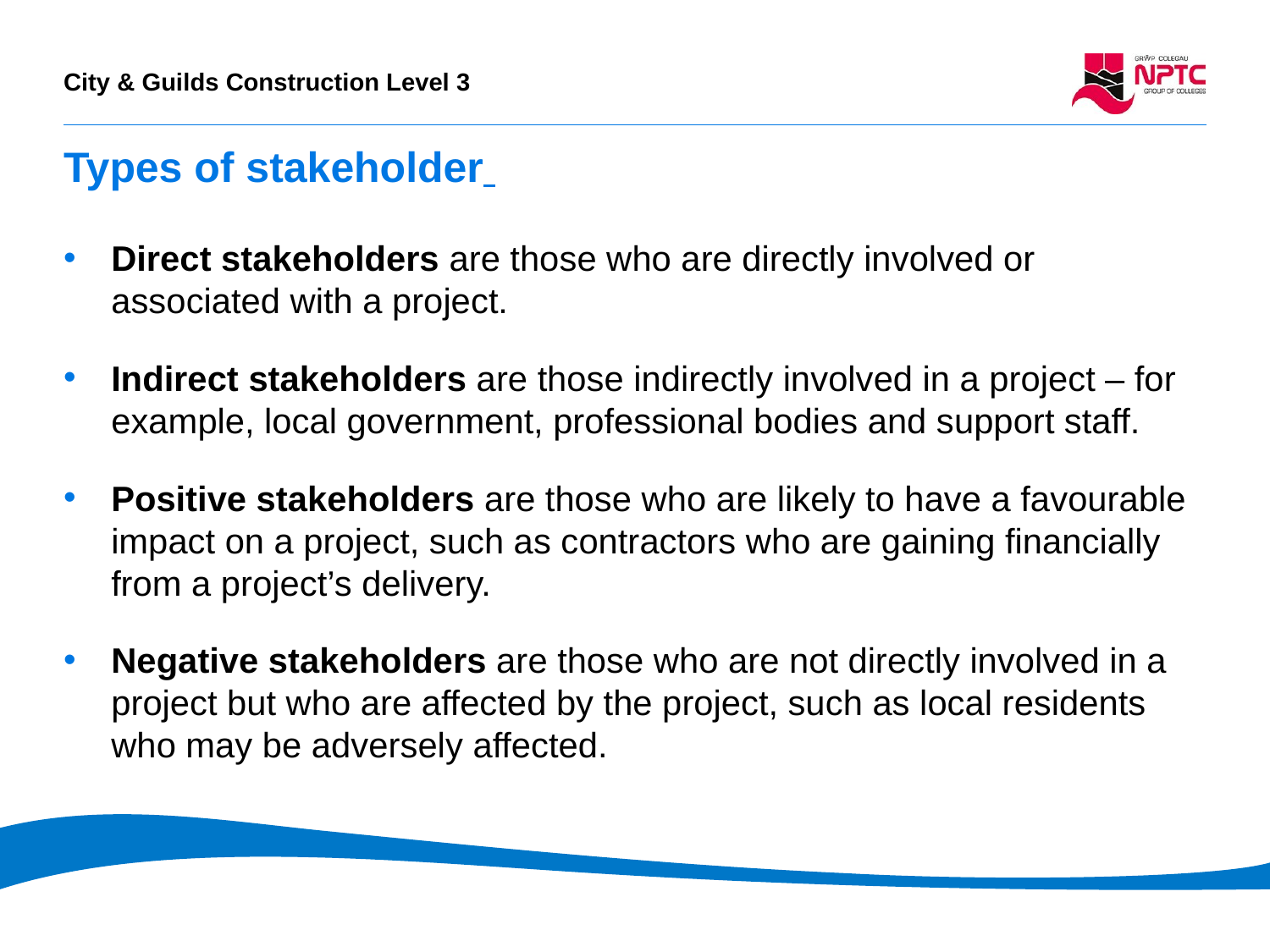

#
Types of stakeholder
Direct stakeholders are those who are directly involved or associated with a project.
Indirect stakeholders are those indirectly involved in a project – for example, local government, professional bodies and support staff.
Positive stakeholders are those who are likely to have a favourable impact on a project, such as contractors who are gaining financially from a project’s delivery.
Negative stakeholders are those who are not directly involved in a project but who are affected by the project, such as local residents who may be adversely affected.